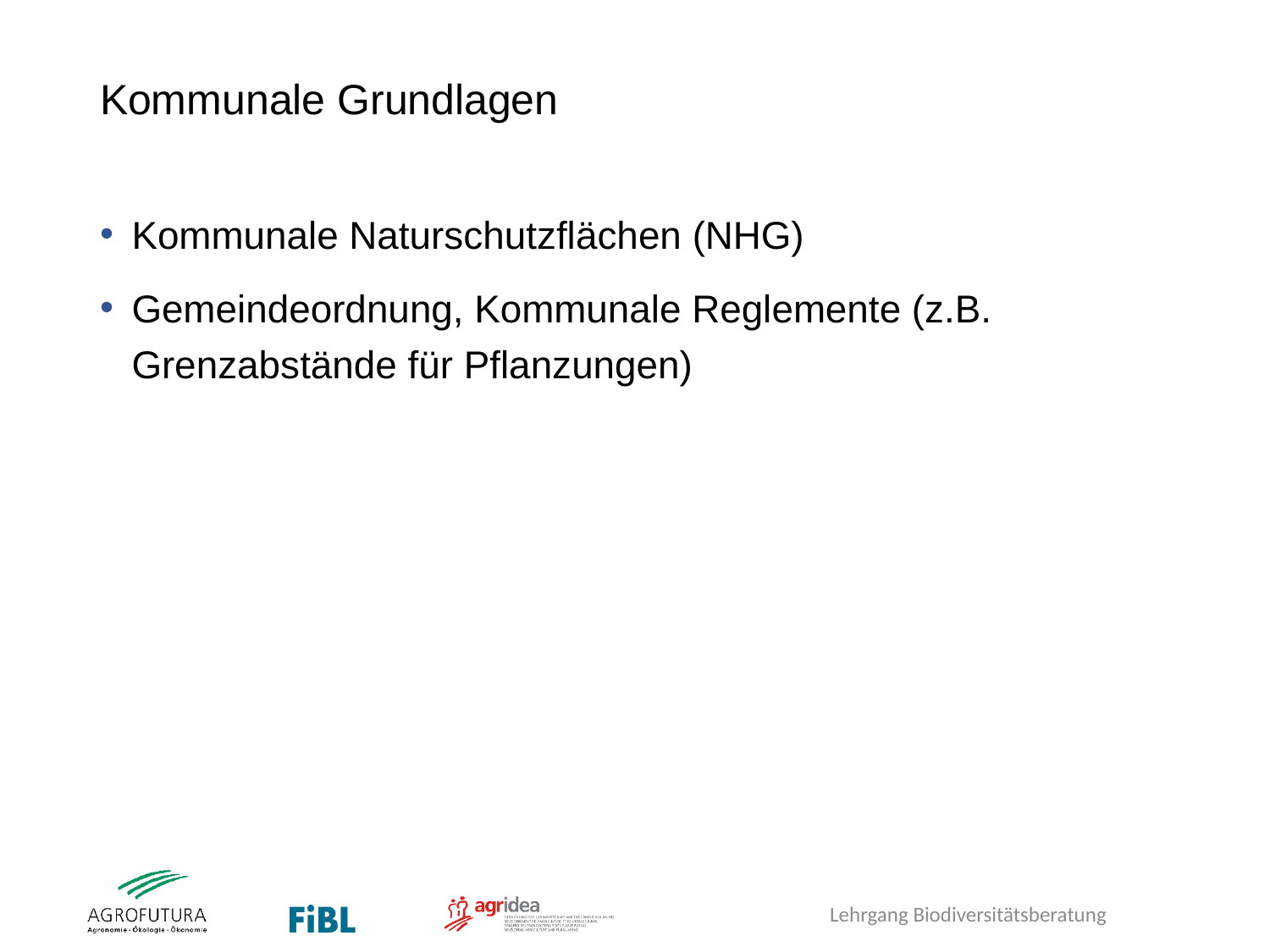

# Kommunale Grundlagen
Kommunale Naturschutzflächen (NHG)
Gemeindeordnung, Kommunale Reglemente (z.B. Grenzabstände für Pflanzungen)

Lehrgang Biodiversitätsberatung